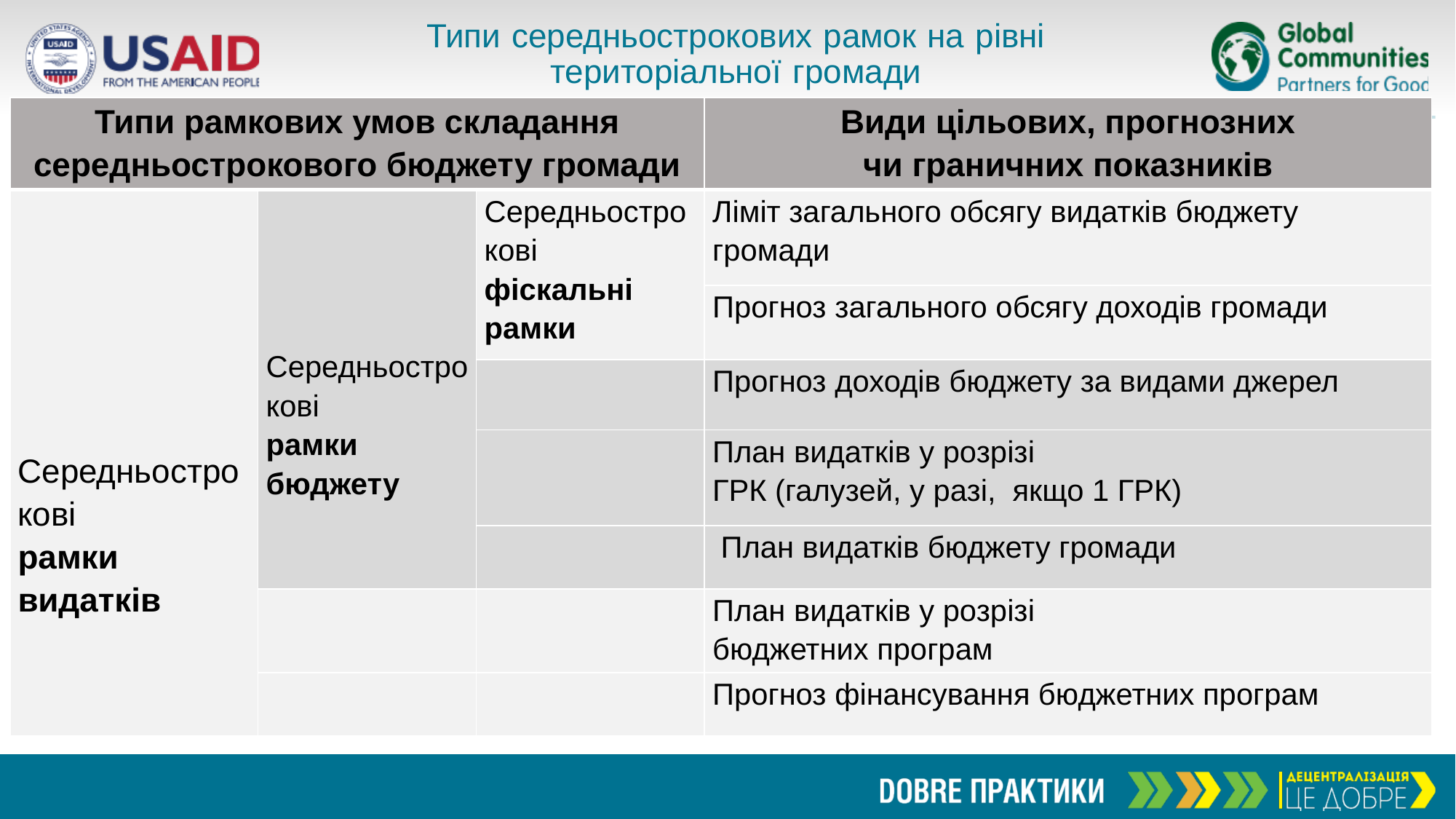

# Типи середньострокових рамок на рівні територіальної громади
| Типи рамкових умов складання середньострокового бюджету громади |  |  | Види цільових, прогнозних чи граничних показників |
| --- | --- | --- | --- |
| Середньострокові рамки видатків | Середньострокові рамки бюджету | Середньострокові фіскальні рамки | Ліміт загального обсягу видатків бюджету громади |
|  |  |  | Прогноз загального обсягу доходів громади |
|  |  |  | Прогноз доходів бюджету за видами джерел |
|  |  |  | План видатків у розрізі ГРК (галузей, у разі, якщо 1 ГРК) |
|  |  |  | План видатків бюджету громади |
|  |  |  | План видатків у розрізі бюджетних програм |
|  |  |  | Прогноз фінансування бюджетних програм |